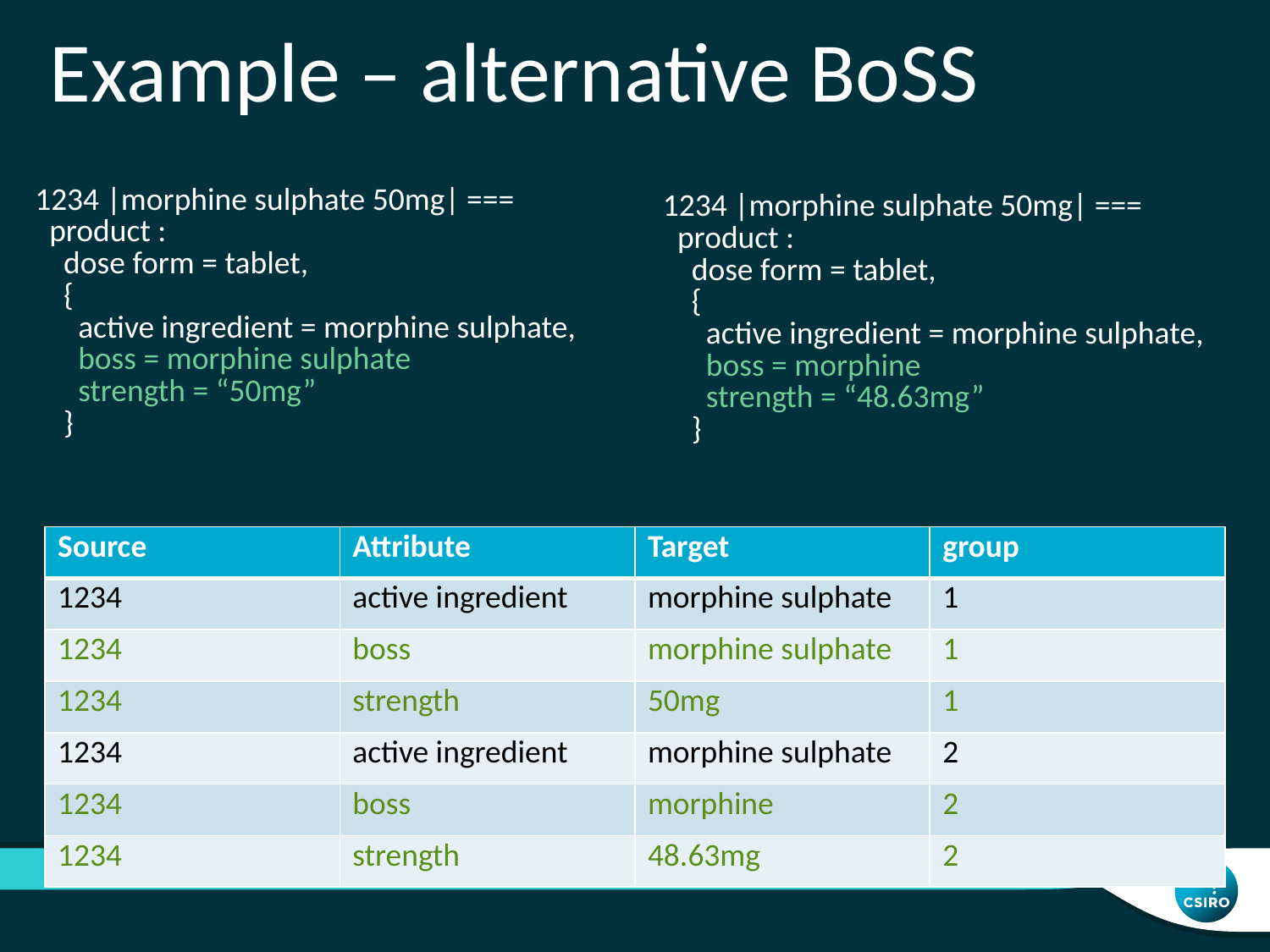

# Example – alternative BoSS
1234 |morphine sulphate 50mg| ===
  product :
    dose form = tablet,
    {
      active ingredient = morphine sulphate,
      boss = morphine sulphate
      strength = “50mg”
    }

1234 |morphine sulphate 50mg| ===
  product :
    dose form = tablet,
    {
      active ingredient = morphine sulphate,
      boss = morphine
      strength = “48.63mg”
    }

| Source | Attribute | Target | group |
| --- | --- | --- | --- |
| 1234 | active ingredient | morphine sulphate | 1 |
| 1234 | boss | morphine sulphate | 1 |
| 1234 | strength | 50mg | 1 |
| 1234 | active ingredient | morphine sulphate | 2 |
| 1234 | boss | morphine | 2 |
| 1234 | strength | 48.63mg | 2 |